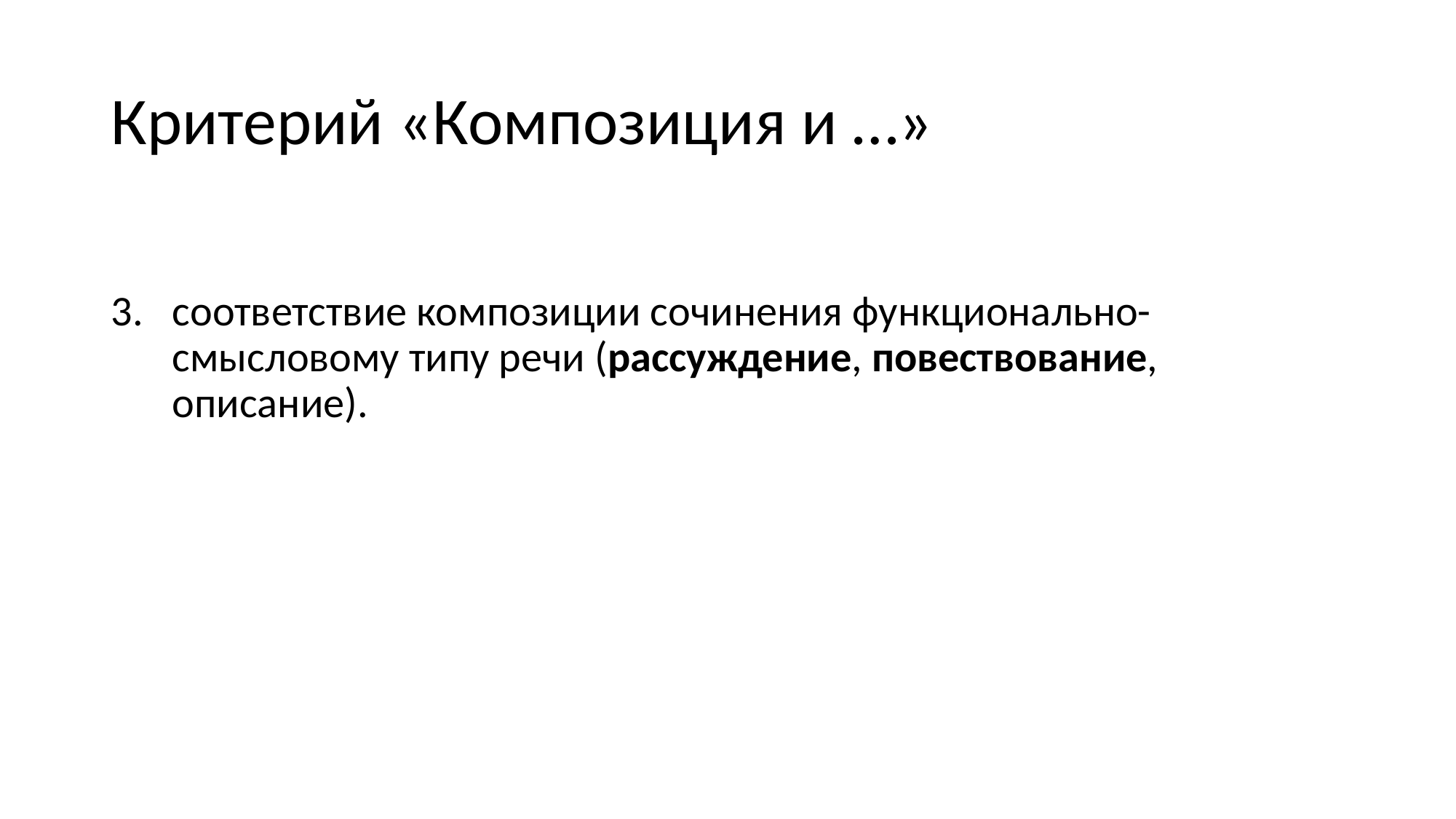

# Критерий «Композиция и …»

соответствие композиции сочинения функционально-смысловому типу речи (рассуждение, повествование, описание).